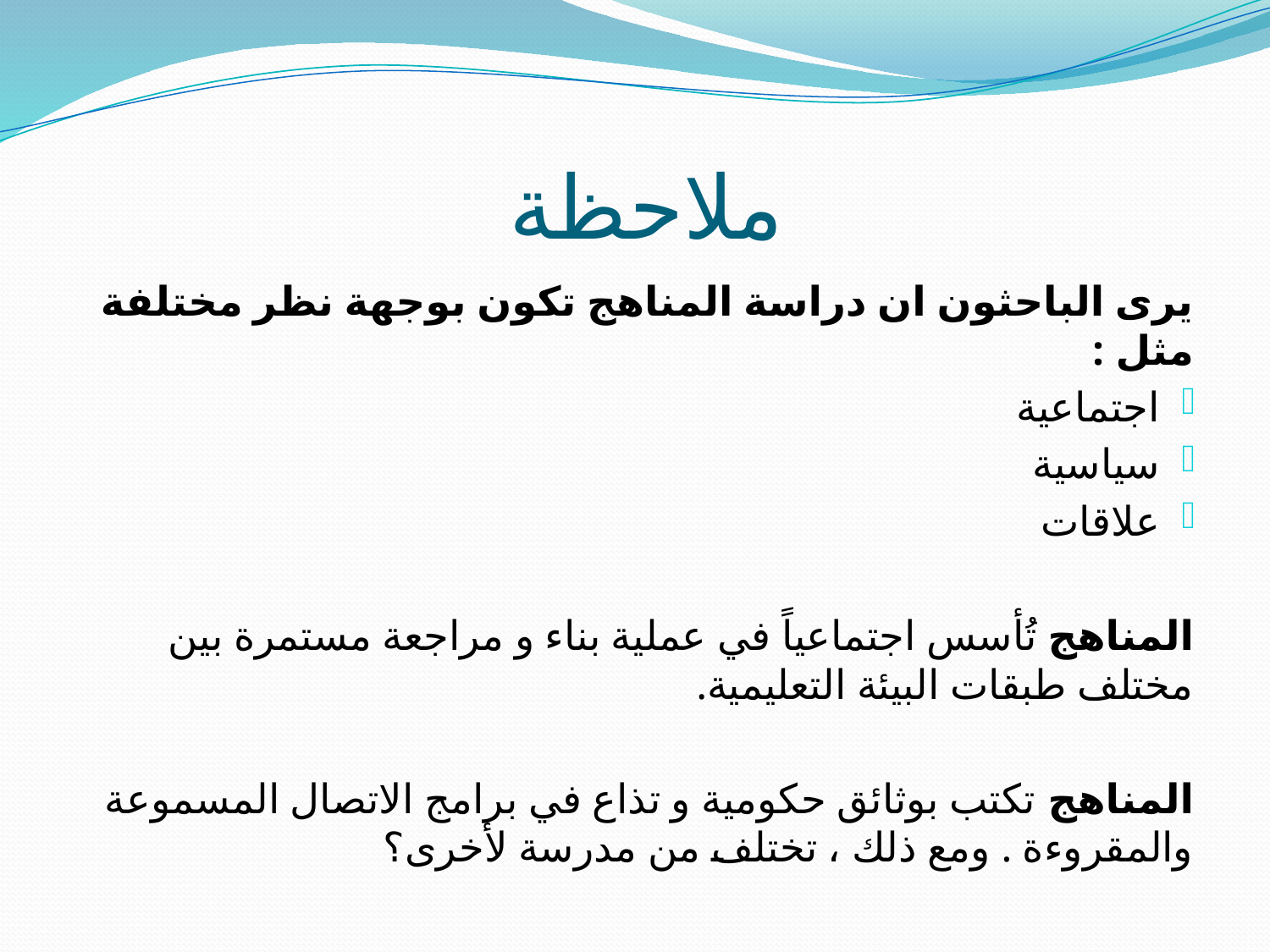

# ملاحظة
يرى الباحثون ان دراسة المناهج تكون بوجهة نظر مختلفة مثل :
اجتماعية
سياسية
علاقات

المناهج تُأسس اجتماعياً في عملية بناء و مراجعة مستمرة بين مختلف طبقات البيئة التعليمية.

المناهج تكتب بوثائق حكومية و تذاع في برامج الاتصال المسموعة والمقروءة . ومع ذلك ، تختلف من مدرسة لأخرى؟